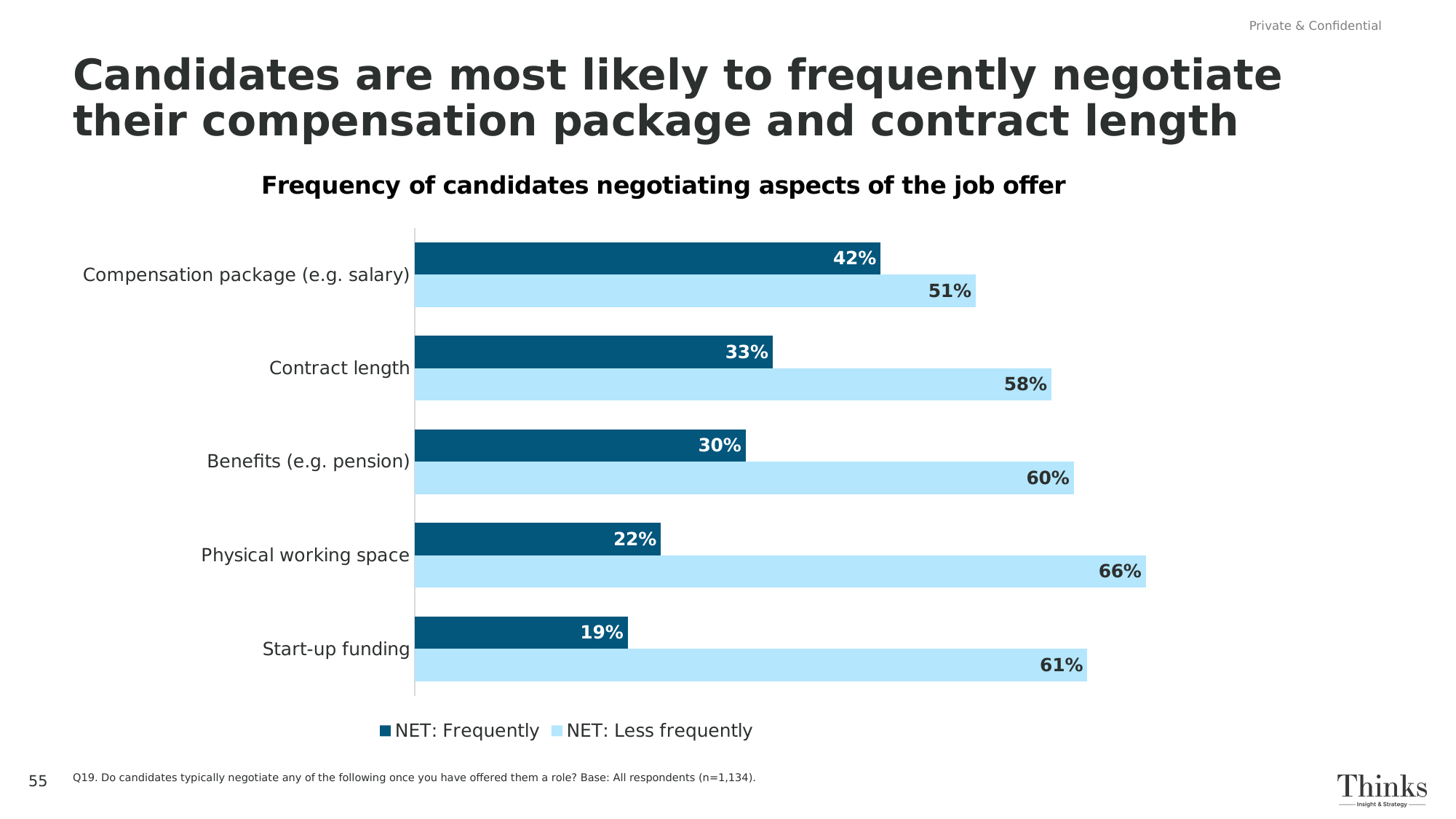

Private & Confidential
# Candidates are most likely to frequently negotiate their compensation package and contract length

### Chart: Frequency of candidates negotiating aspects of the job offer

| Category | NET: Less frequently | NET: Frequently |
|---|---|---|
| Start-up funding | 0.61101243339254 | 0.1936056838365897 |
| Physical working space | 0.6642984014209591 | 0.22380106571936056 |
| Benefits (e.g. pension) | 0.5987654320987654 | 0.30070546737213405 |
| Contract length | 0.5784832451499118 | 0.32539682539682535 |
| Compensation package (e.g. salary) | 0.5097001763668431 | 0.4232804232804233 |

55
Q19. Do candidates typically negotiate any of the following once you have offered them a role? Base: All respondents (n=1,134).